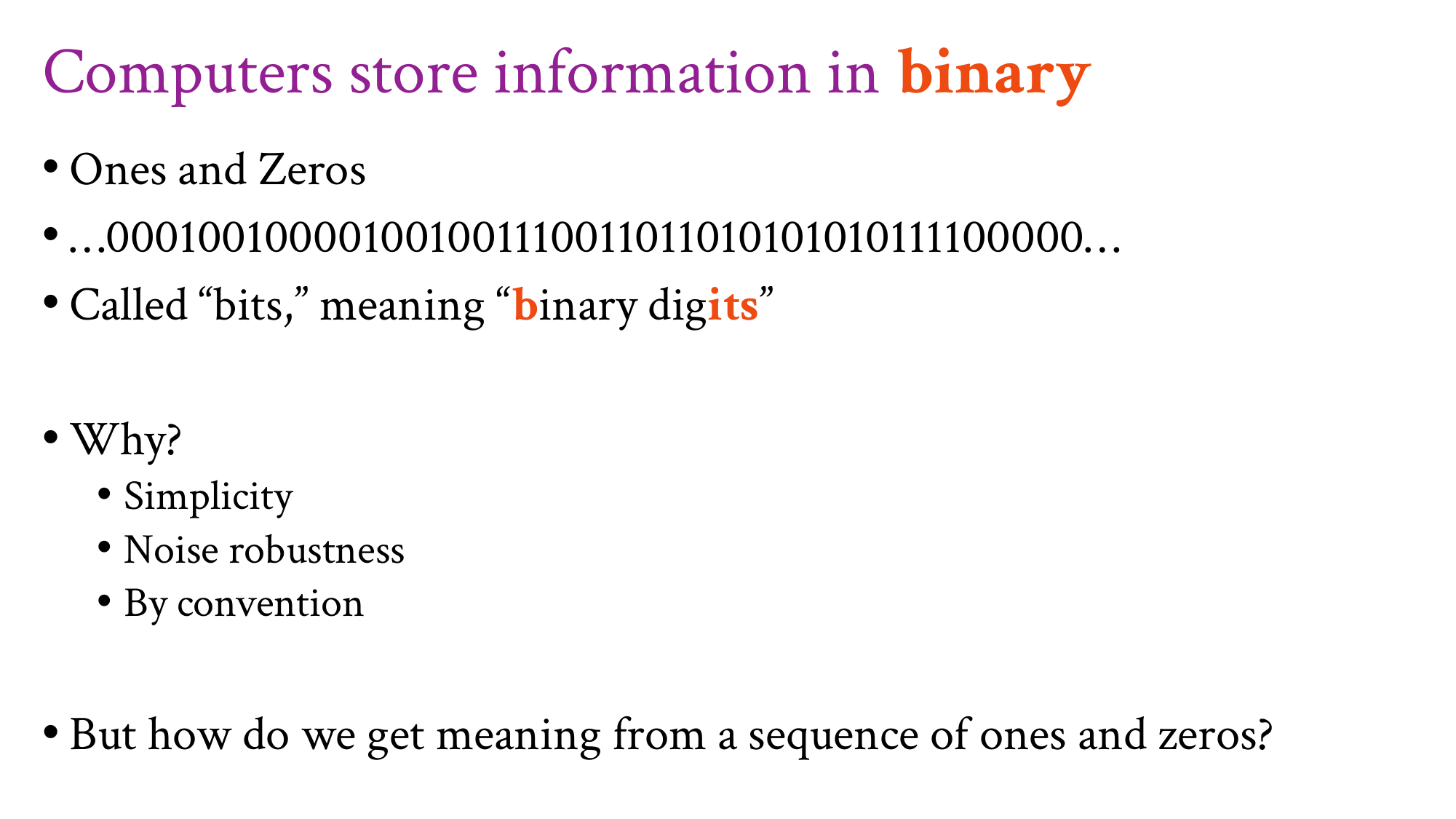

# Computers store information in binary
Ones and Zeros
…000100100001001001110011011010101010111100000…
Called “bits,” meaning “binary digits”

Why?
Simplicity
Noise robustness
By convention

But how do we get meaning from a sequence of ones and zeros?